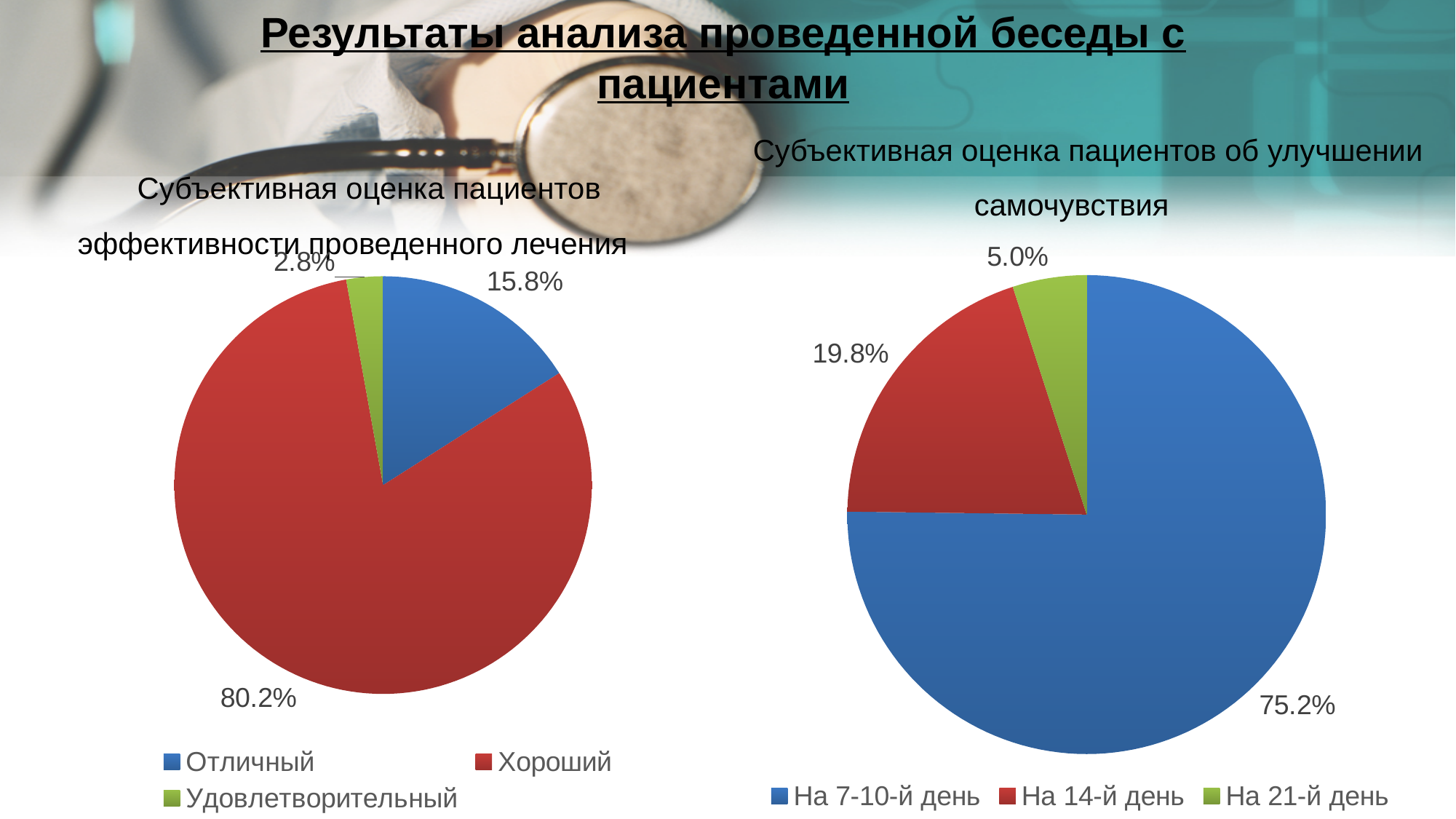

Результаты анализа проведенной беседы с пациентами
Субъективная оценка пациентов об улучшении самочувствия
Субъективная оценка пациентов эффективности проведенного лечения

### Chart

| Category | Эффект |
|---|---|
| Отличный | 0.158 |
| Хороший | 0.802 |
| Удовлетворительный | 0.028 |

### Chart

| Category | Улучшение самочувствия |
|---|---|
| На 7-10-й день | 0.752 |
| На 14-й день | 0.198 |
| На 21-й день | 0.05 |